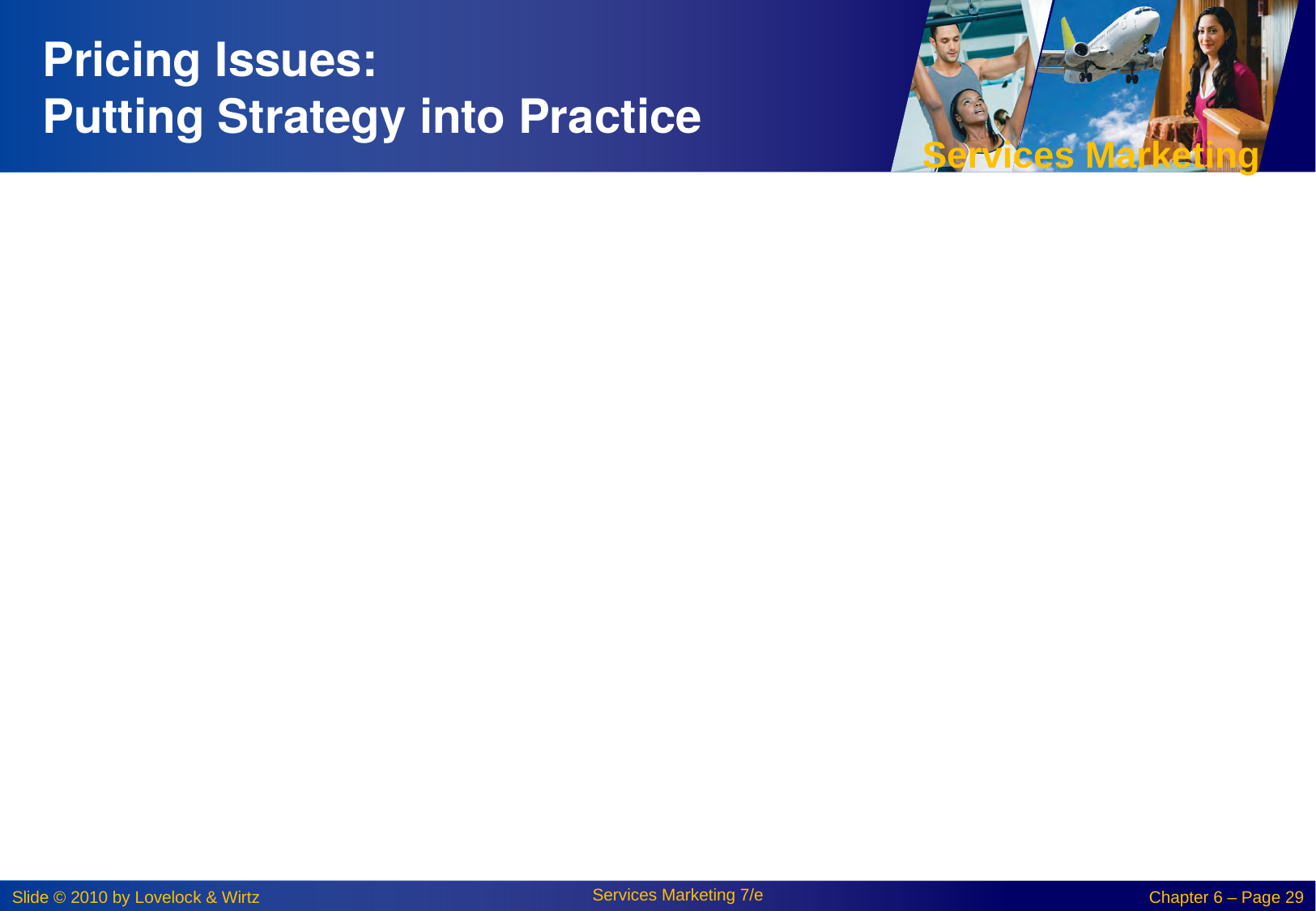

# Pricing Issues: Putting Strategy into Practice